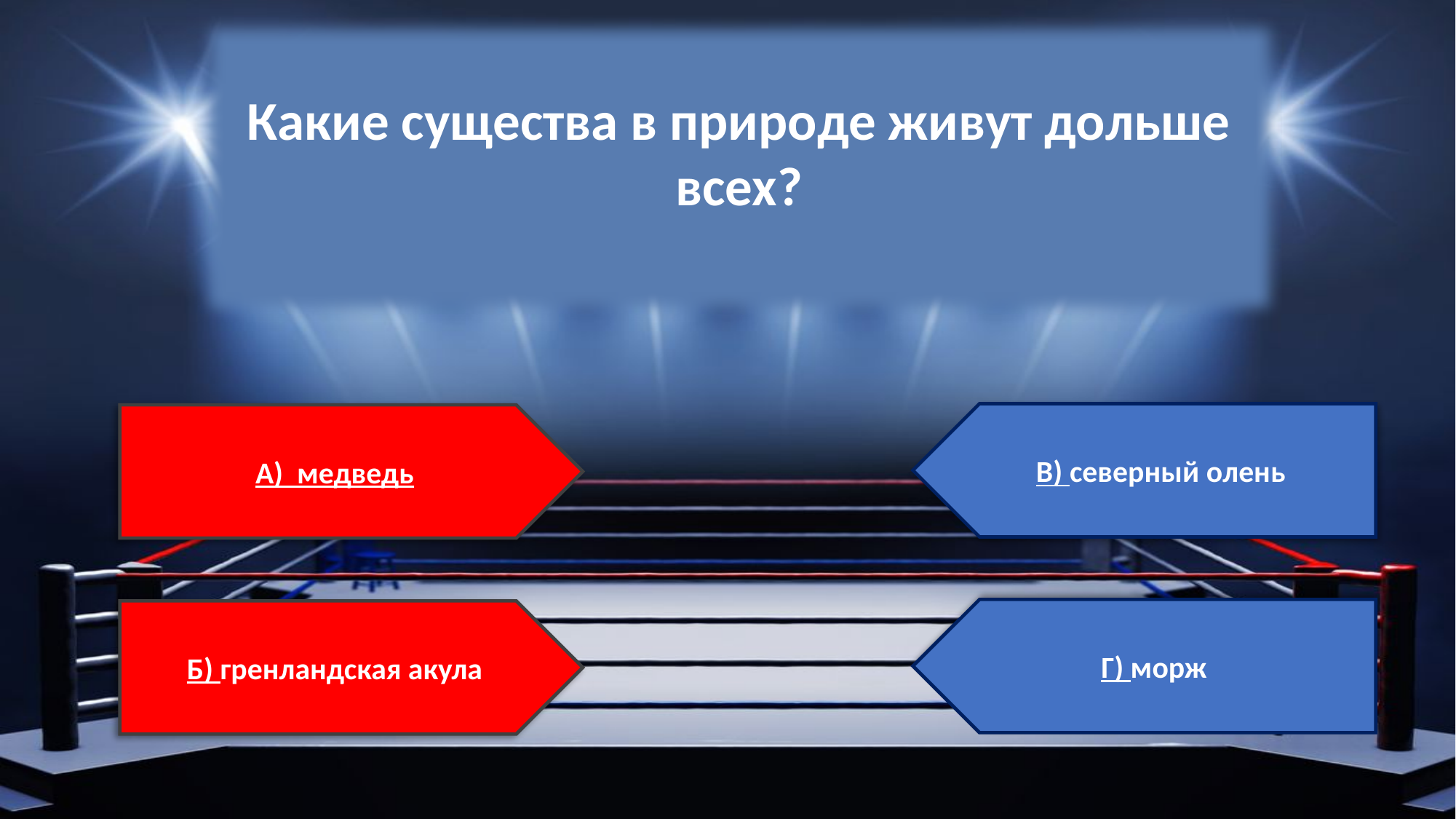

Какие существа в природе живут дольше всех?

В) северный олень
А)  медведь
Г) морж
Б) гренландская акула